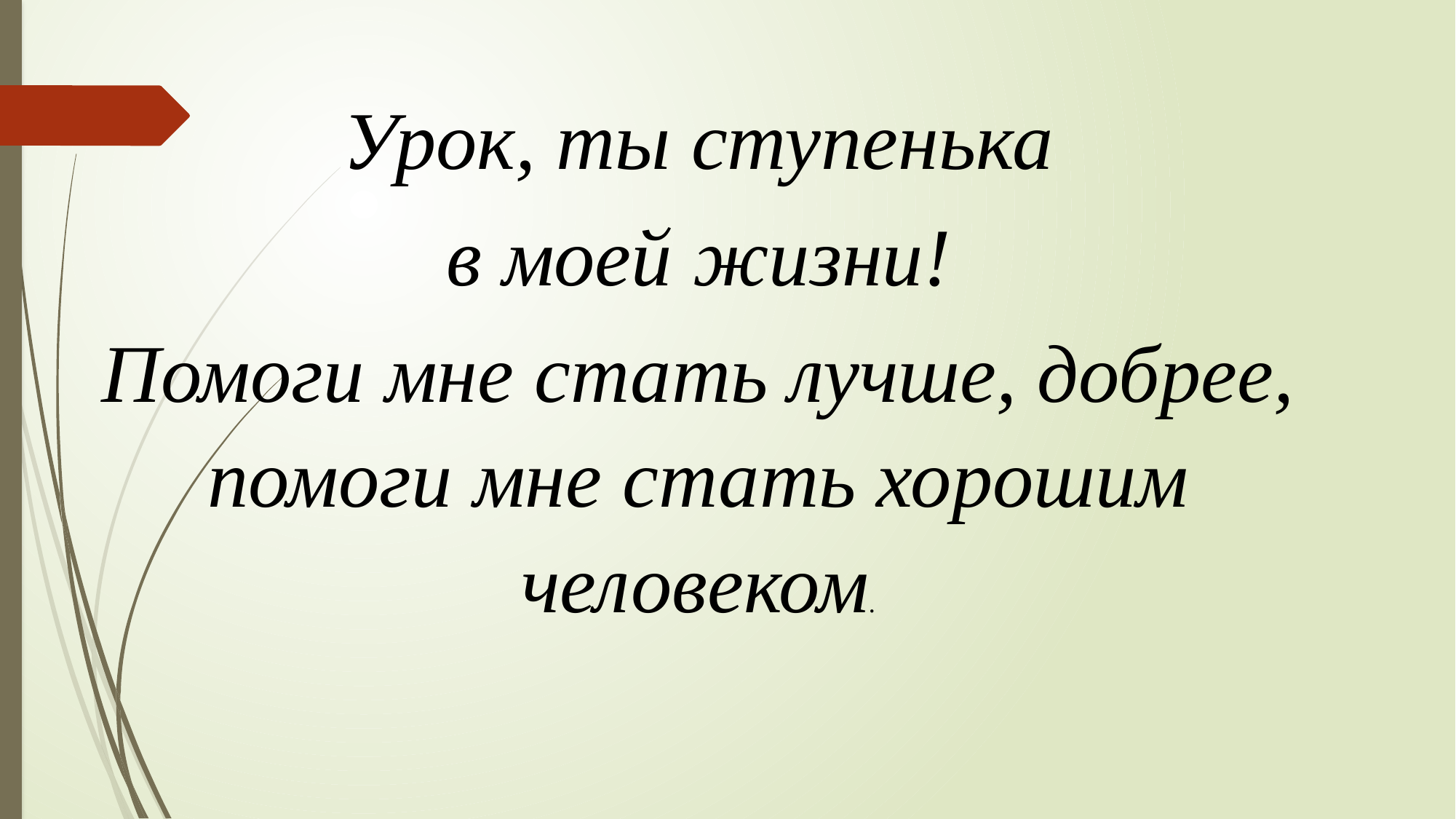

Урок, ты ступенька
 в моей жизни!
Помоги мне стать лучше, добрее, помоги мне стать хорошим человеком.